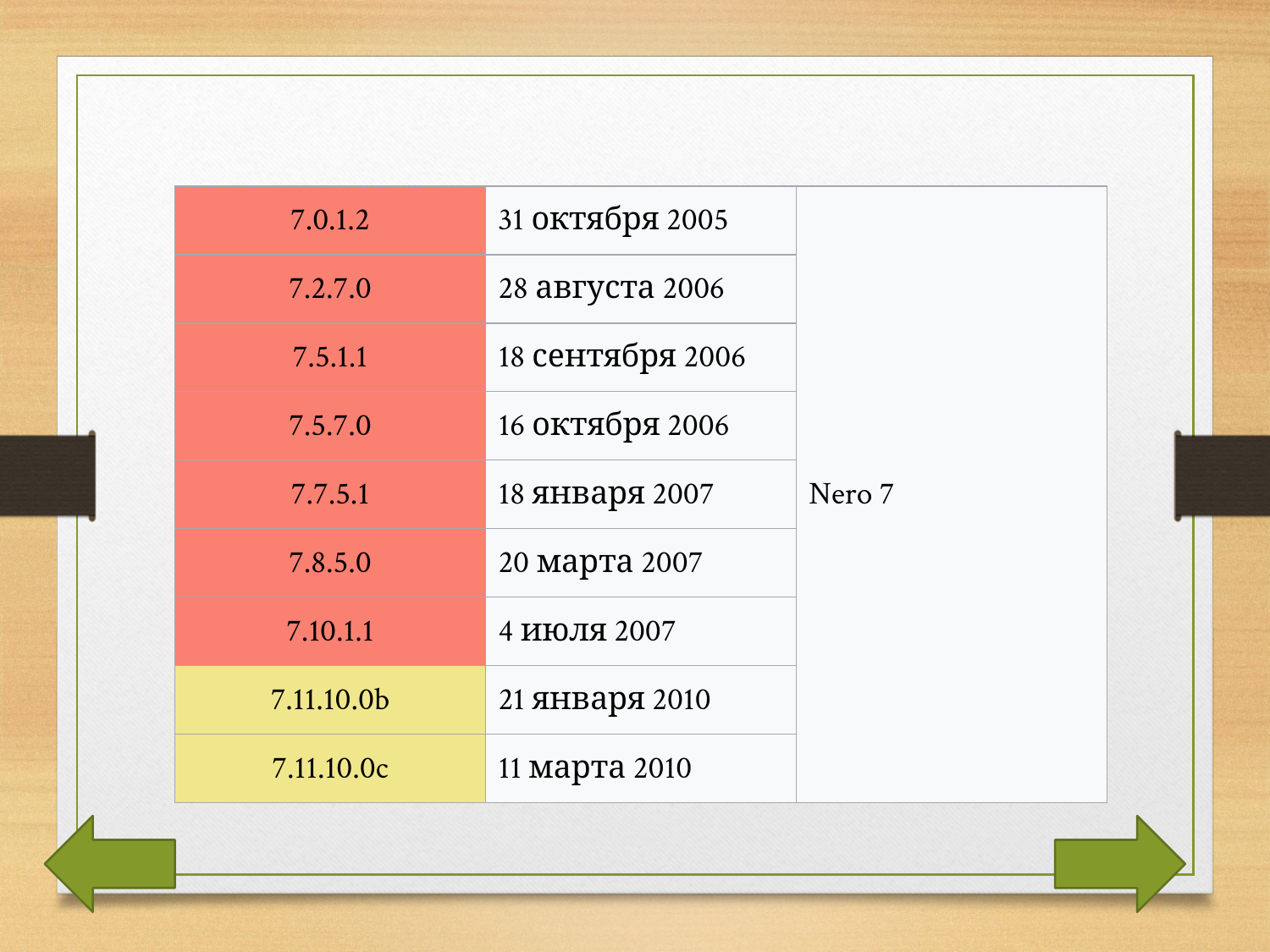

| 7.0.1.2 | 31 октября 2005 | Nero 7 |
| --- | --- | --- |
| 7.2.7.0 | 28 августа 2006 |  |
| 7.5.1.1 | 18 сентября 2006 |  |
| 7.5.7.0 | 16 октября 2006 |  |
| 7.7.5.1 | 18 января 2007 |  |
| 7.8.5.0 | 20 марта 2007 |  |
| 7.10.1.1 | 4 июля 2007 |  |
| 7.11.10.0b | 21 января 2010 |  |
| 7.11.10.0c | 11 марта 2010 |  |